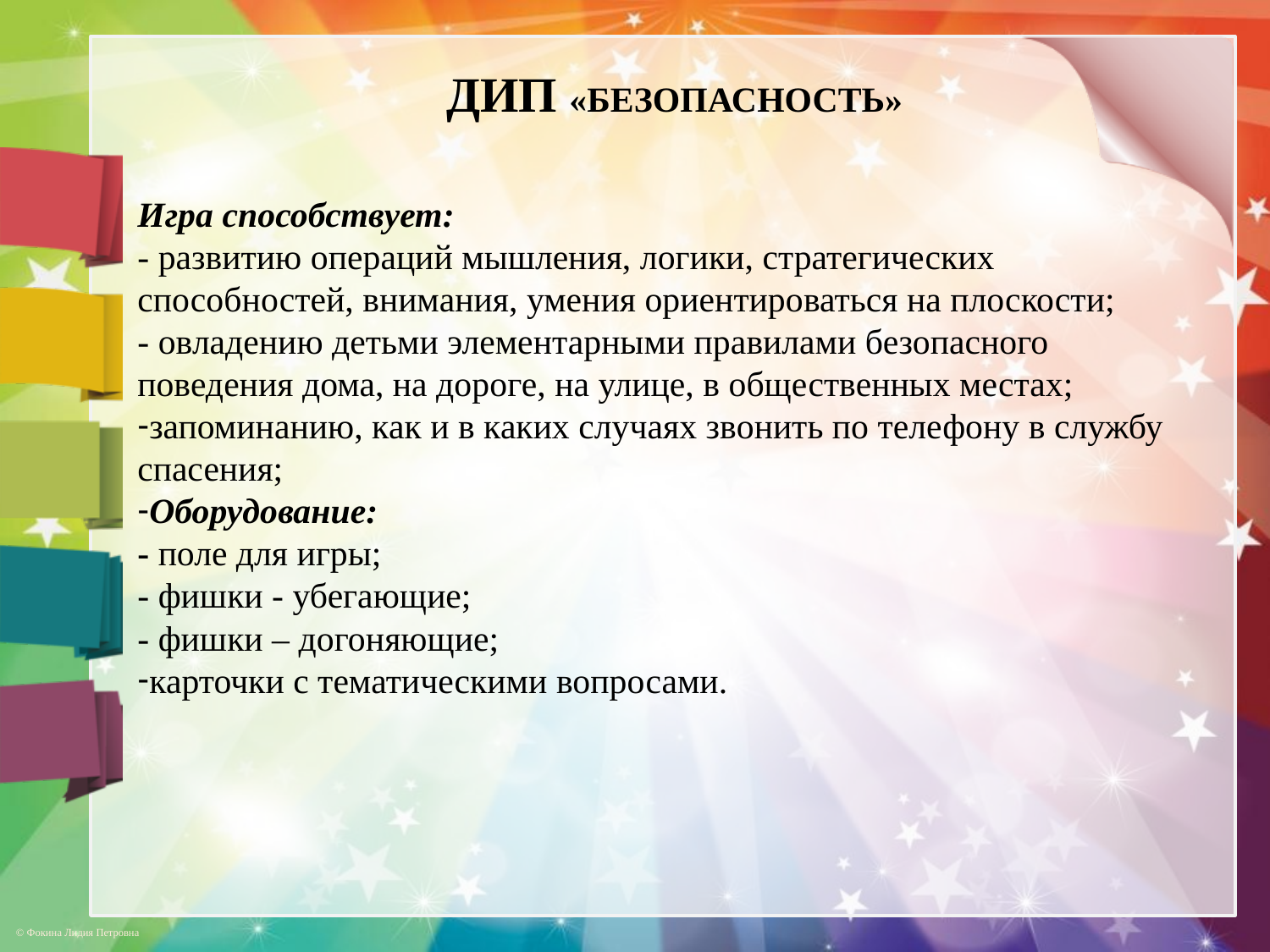

# ДИП «БЕЗОПАСНОСТЬ»
Игра способствует:
- развитию операций мышления, логики, стратегических способностей, внимания, умения ориентироваться на плоскости;
- овладению детьми элементарными правилами безопасного поведения дома, на дороге, на улице, в общественных местах;
запоминанию, как и в каких случаях звонить по телефону в службу спасения;
Оборудование:
- поле для игры;
- фишки - убегающие;
- фишки – догоняющие;
карточки с тематическими вопросами.